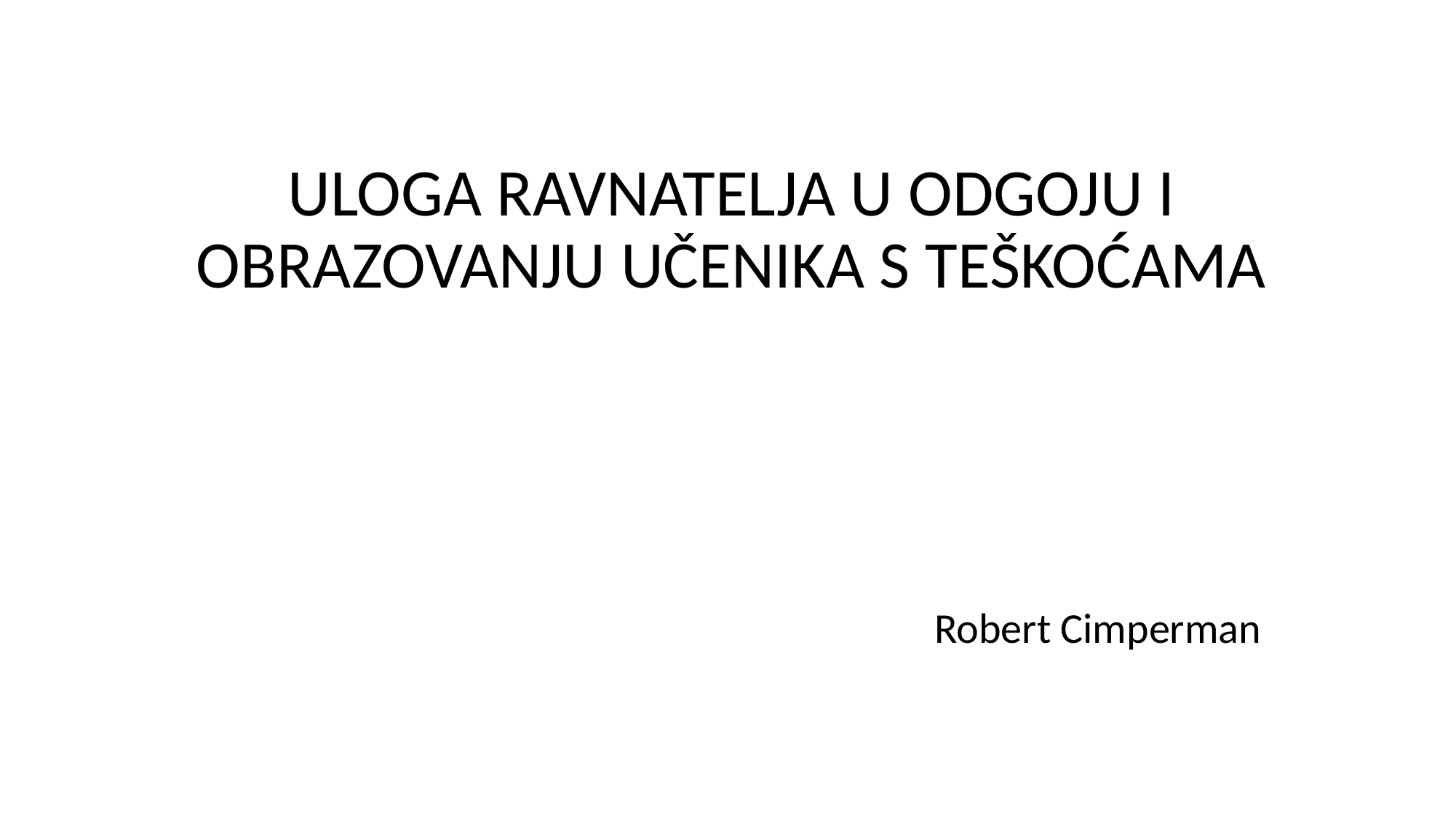

# ULOGA RAVNATELJA U ODGOJU I OBRAZOVANJU UČENIKA S TEŠKOĆAMA
Robert Cimperman